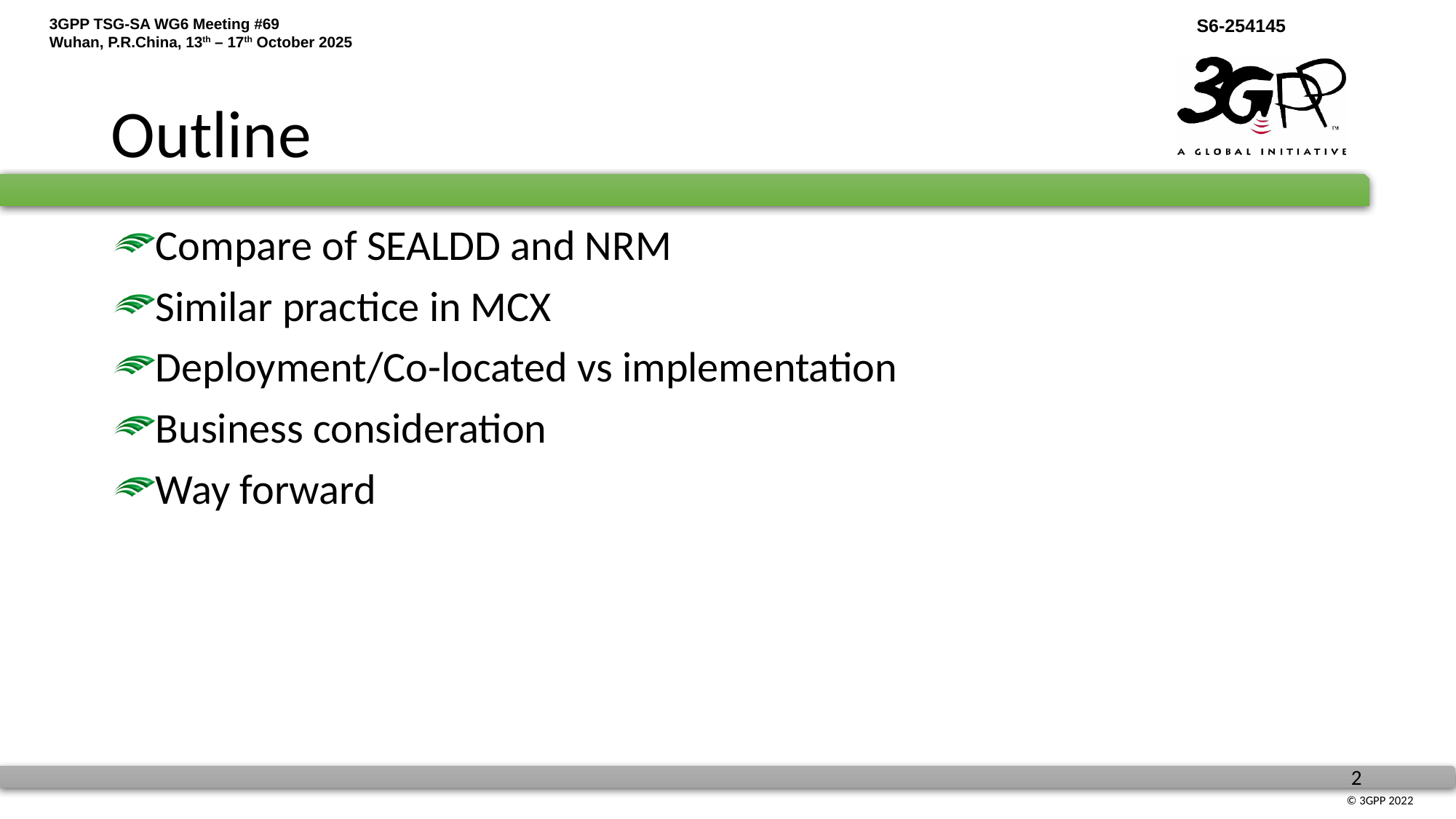

# Outline
Compare of SEALDD and NRM
Similar practice in MCX
Deployment/Co-located vs implementation
Business consideration
Way forward